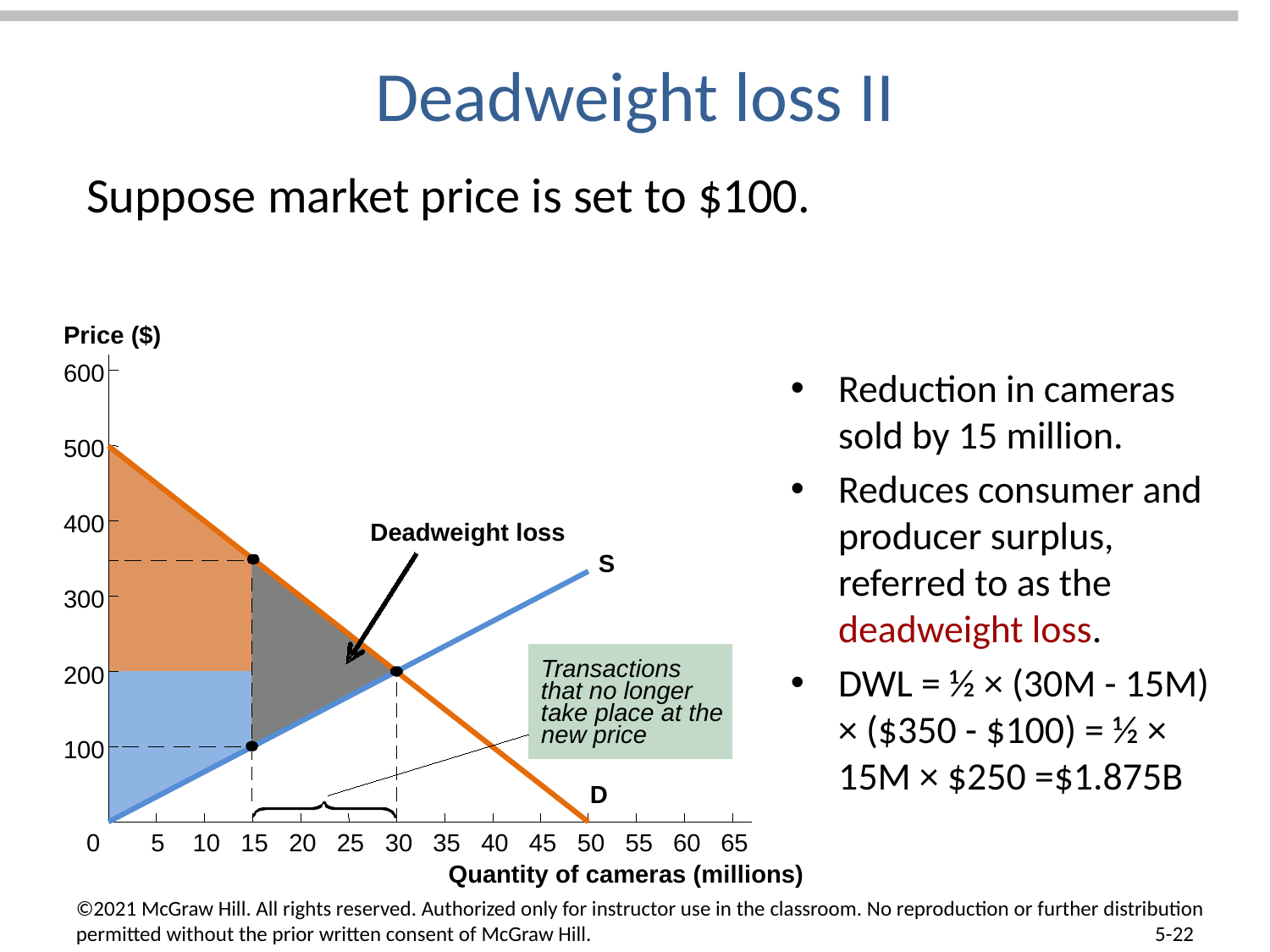

# Deadweight loss II
Suppose market price is set to $100.
Price ($)

Reduction in cameras sold by 15 million.
Reduces consumer and producer surplus, referred to as the deadweight loss.
DWL = ½ × (30M - 15M) × ($350 - $100) = ½ × 15M × $250 =$1.875B

600

500

400
Deadweight loss

S

300

Transactions
that no longer
take place at the
new price
200

100

D

0
5
10
15
20
25
30
35
40
45
50
55
60
65
Quantity of cameras (millions)